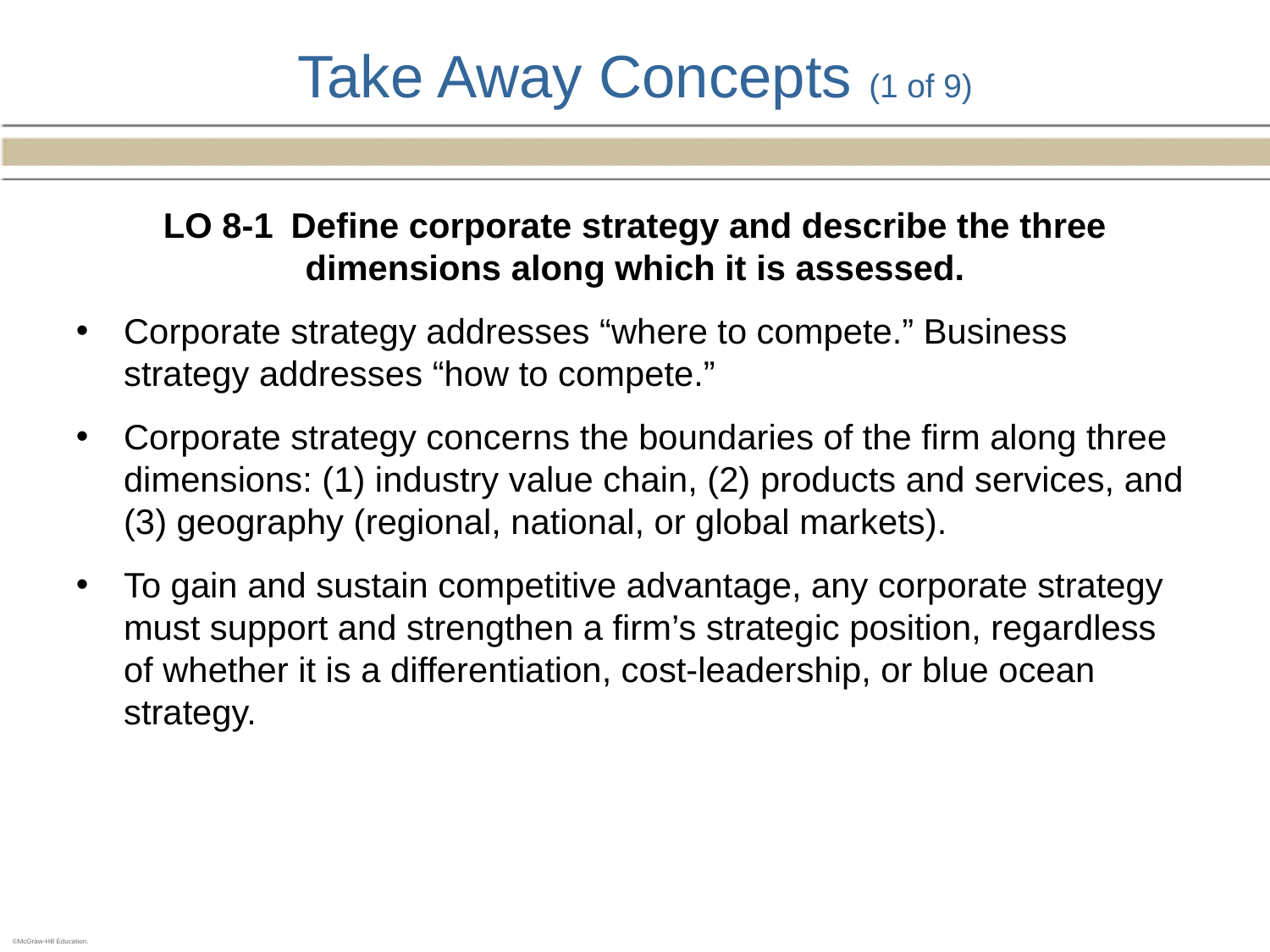

# Take Away Concepts (1 of 9)
LO 8-1 Define corporate strategy and describe the three dimensions along which it is assessed.
Corporate strategy addresses “where to compete.” Business strategy addresses “how to compete.”
Corporate strategy concerns the boundaries of the firm along three dimensions: (1) industry value chain, (2) products and services, and (3) geography (regional, national, or global markets).
To gain and sustain competitive advantage, any corporate strategy must support and strengthen a firm’s strategic position, regardless of whether it is a differentiation, cost-leadership, or blue ocean strategy.